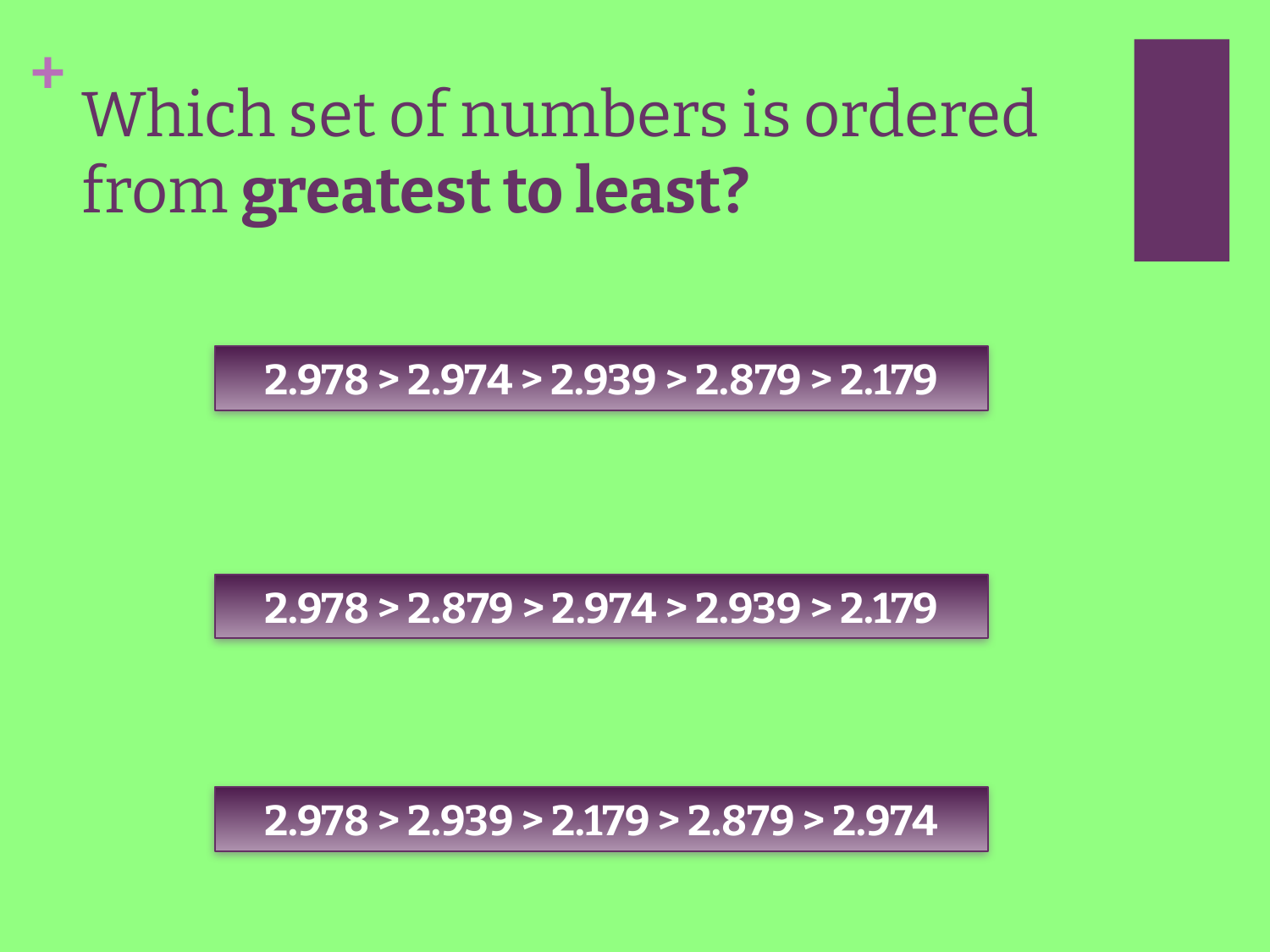

# Which set of numbers is ordered from greatest to least?

2.978 > 2.974 > 2.939 > 2.879 > 2.179

2.978 > 2.879 > 2.974 > 2.939 > 2.179

2.978 > 2.939 > 2.179 > 2.879 > 2.974